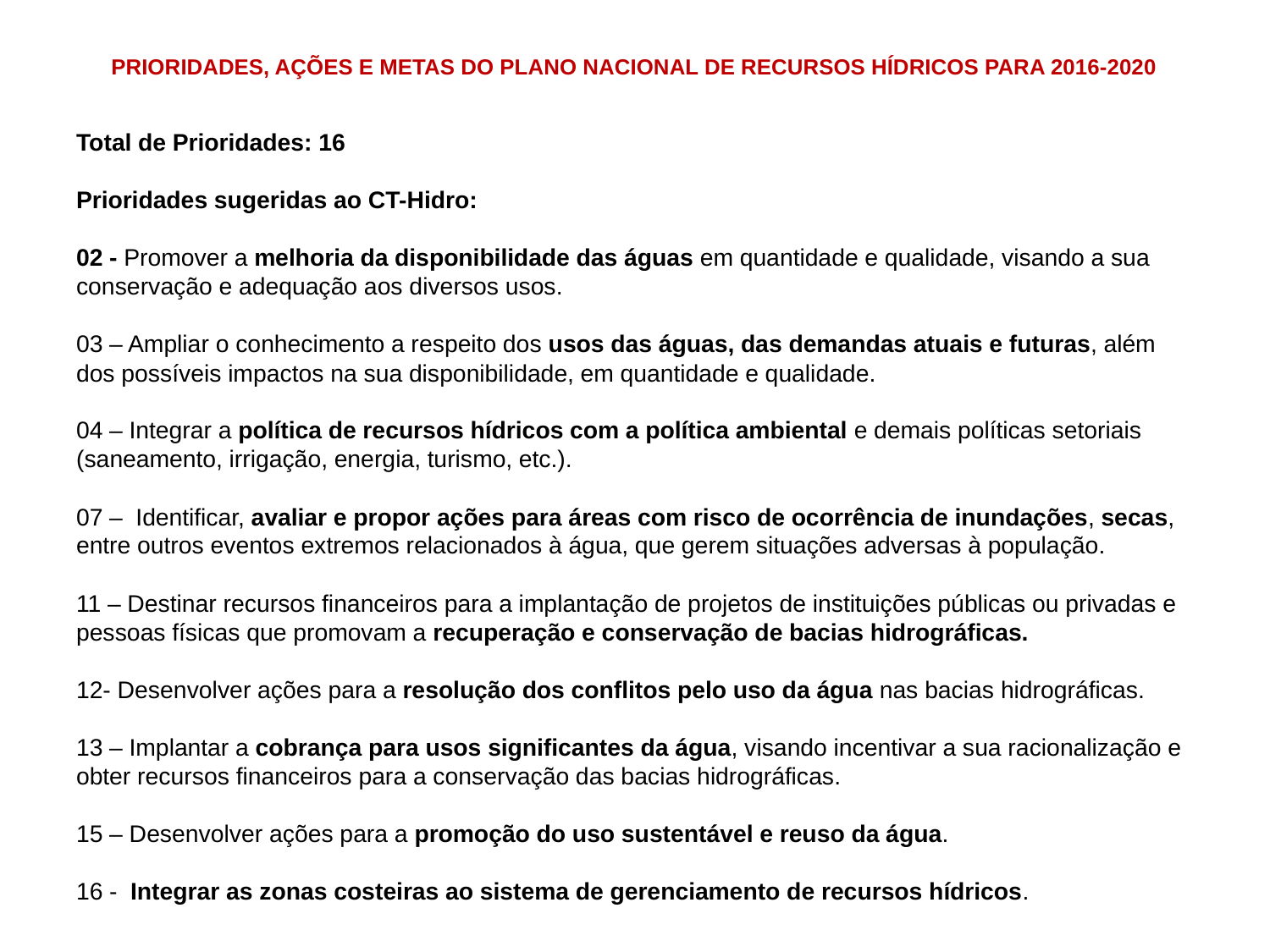

# PRIORIDADES, AÇÕES E METAS DO PLANO NACIONAL DE RECURSOS HÍDRICOS PARA 2016-2020
Total de Prioridades: 16

Prioridades sugeridas ao CT-Hidro:

02 - Promover a melhoria da disponibilidade das águas em quantidade e qualidade, visando a sua conservação e adequação aos diversos usos.

03 – Ampliar o conhecimento a respeito dos usos das águas, das demandas atuais e futuras, além dos possíveis impactos na sua disponibilidade, em quantidade e qualidade.

04 – Integrar a política de recursos hídricos com a política ambiental e demais políticas setoriais (saneamento, irrigação, energia, turismo, etc.).

07 –  Identificar, avaliar e propor ações para áreas com risco de ocorrência de inundações, secas, entre outros eventos extremos relacionados à água, que gerem situações adversas à população.

11 – Destinar recursos financeiros para a implantação de projetos de instituições públicas ou privadas e pessoas físicas que promovam a recuperação e conservação de bacias hidrográficas.

12- Desenvolver ações para a resolução dos conflitos pelo uso da água nas bacias hidrográficas.

13 – Implantar a cobrança para usos significantes da água, visando incentivar a sua racionalização e obter recursos financeiros para a conservação das bacias hidrográficas.

15 – Desenvolver ações para a promoção do uso sustentável e reuso da água.

16 -  Integrar as zonas costeiras ao sistema de gerenciamento de recursos hídricos.